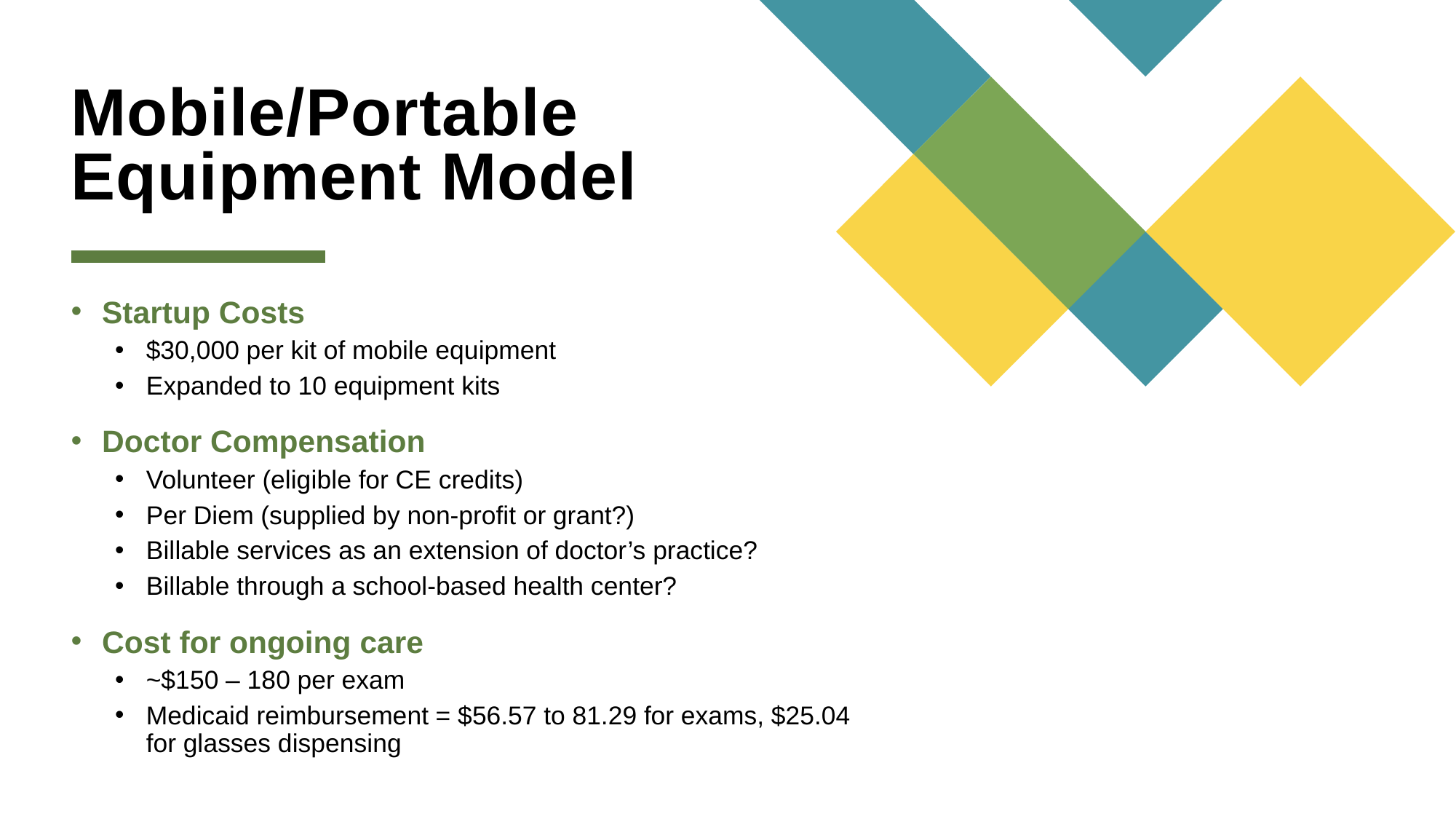

# Mobile/Portable Equipment Model
Startup Costs
$30,000 per kit of mobile equipment
Expanded to 10 equipment kits
Doctor Compensation
Volunteer (eligible for CE credits)
Per Diem (supplied by non-profit or grant?)
Billable services as an extension of doctor’s practice?
Billable through a school-based health center?
Cost for ongoing care
~$150 – 180 per exam
Medicaid reimbursement = $56.57 to 81.29 for exams, $25.04 for glasses dispensing